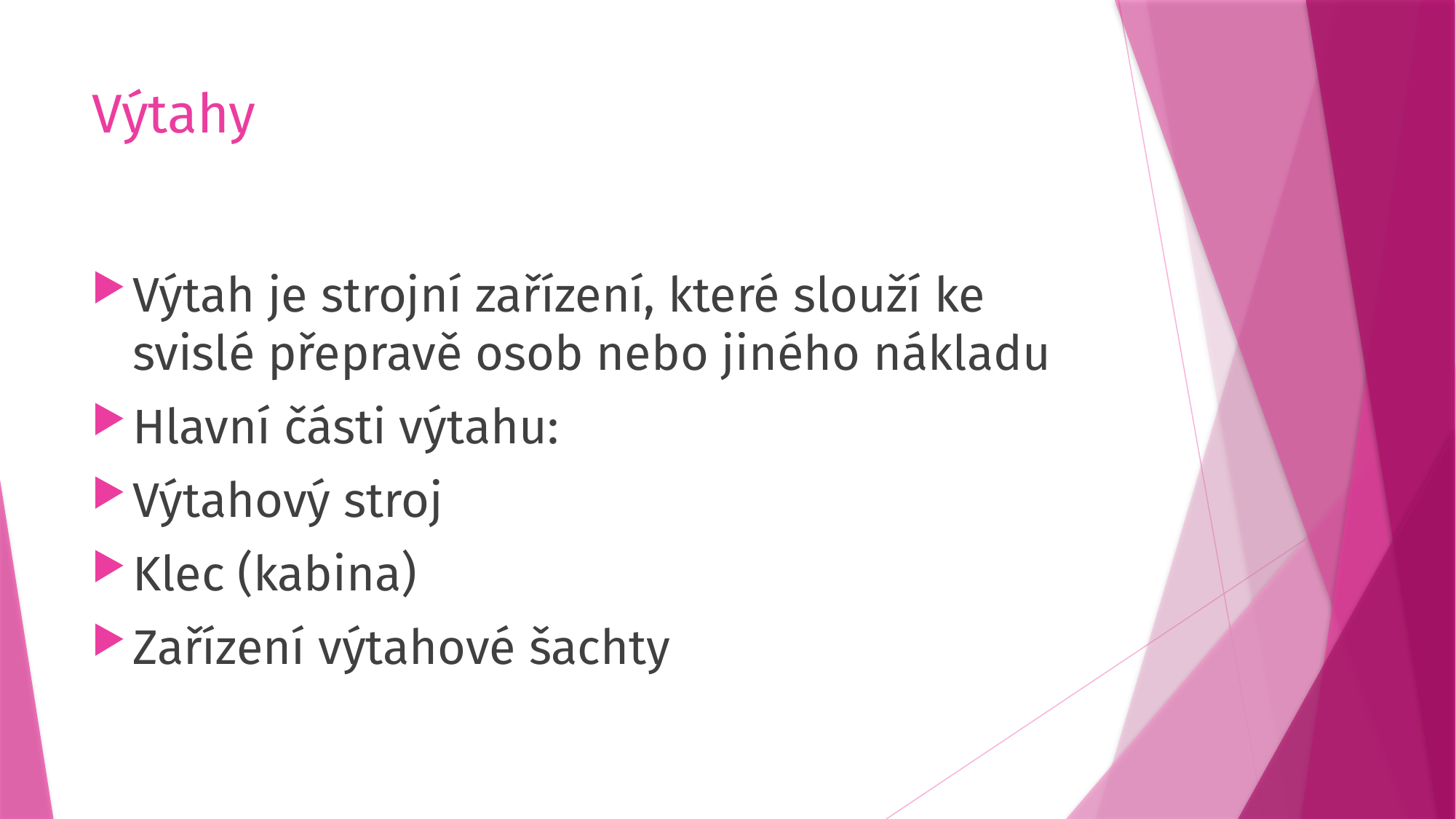

# Výtahy
Výtah je strojní zařízení, které slouží ke svislé přepravě osob nebo jiného nákladu
Hlavní části výtahu:
Výtahový stroj
Klec (kabina)
Zařízení výtahové šachty